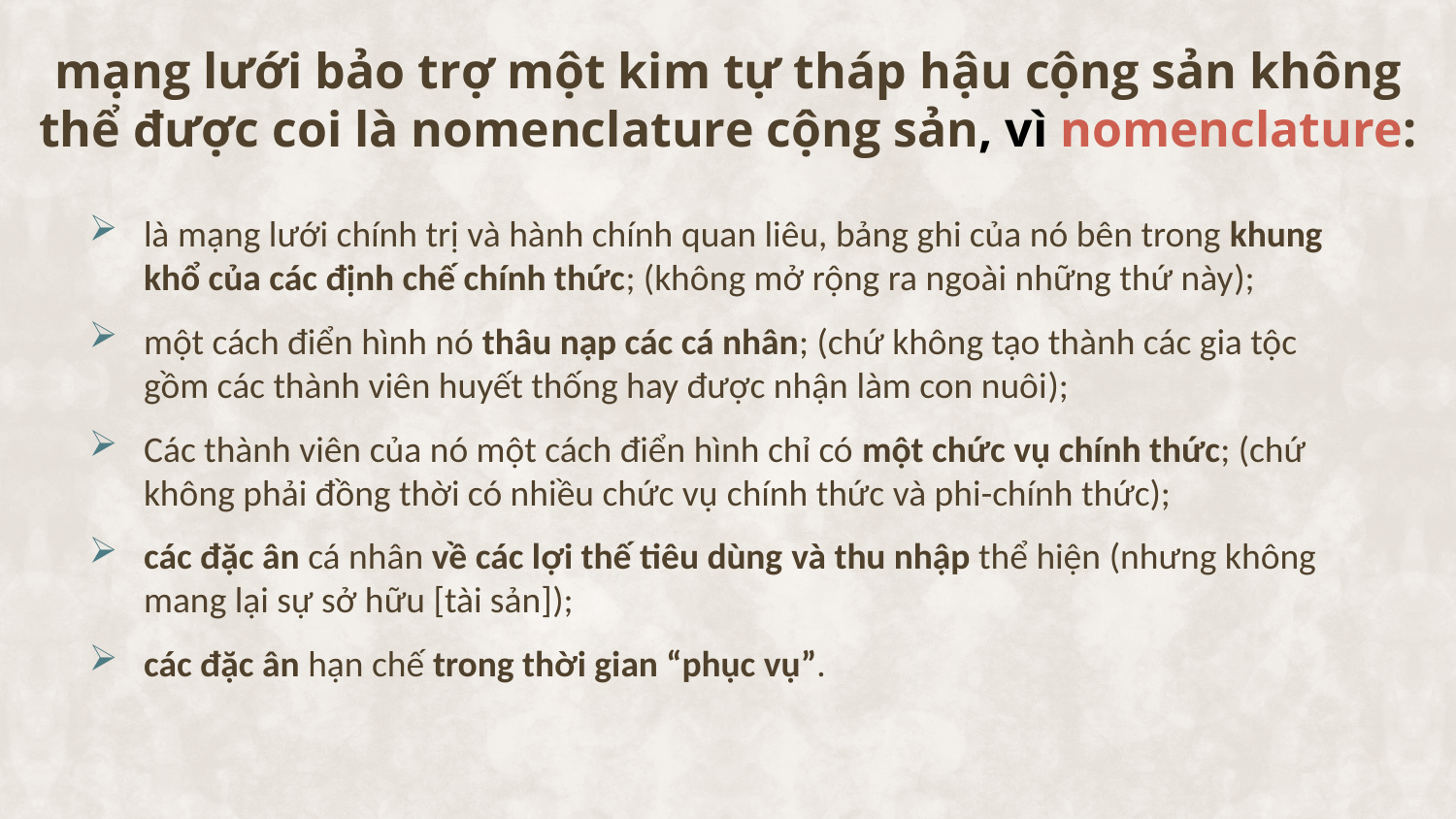

# mạng lưới bảo trợ một kim tự tháp hậu cộng sản không thể được coi là nomenclature cộng sản, vì nomenclature:
là mạng lưới chính trị và hành chính quan liêu, bảng ghi của nó bên trong khung khổ của các định chế chính thức; (không mở rộng ra ngoài những thứ này);
một cách điển hình nó thâu nạp các cá nhân; (chứ không tạo thành các gia tộc gồm các thành viên huyết thống hay được nhận làm con nuôi);
Các thành viên của nó một cách điển hình chỉ có một chức vụ chính thức; (chứ không phải đồng thời có nhiều chức vụ chính thức và phi-chính thức);
các đặc ân cá nhân về các lợi thế tiêu dùng và thu nhập thể hiện (nhưng không mang lại sự sở hữu [tài sản]);
các đặc ân hạn chế trong thời gian “phục vụ”.